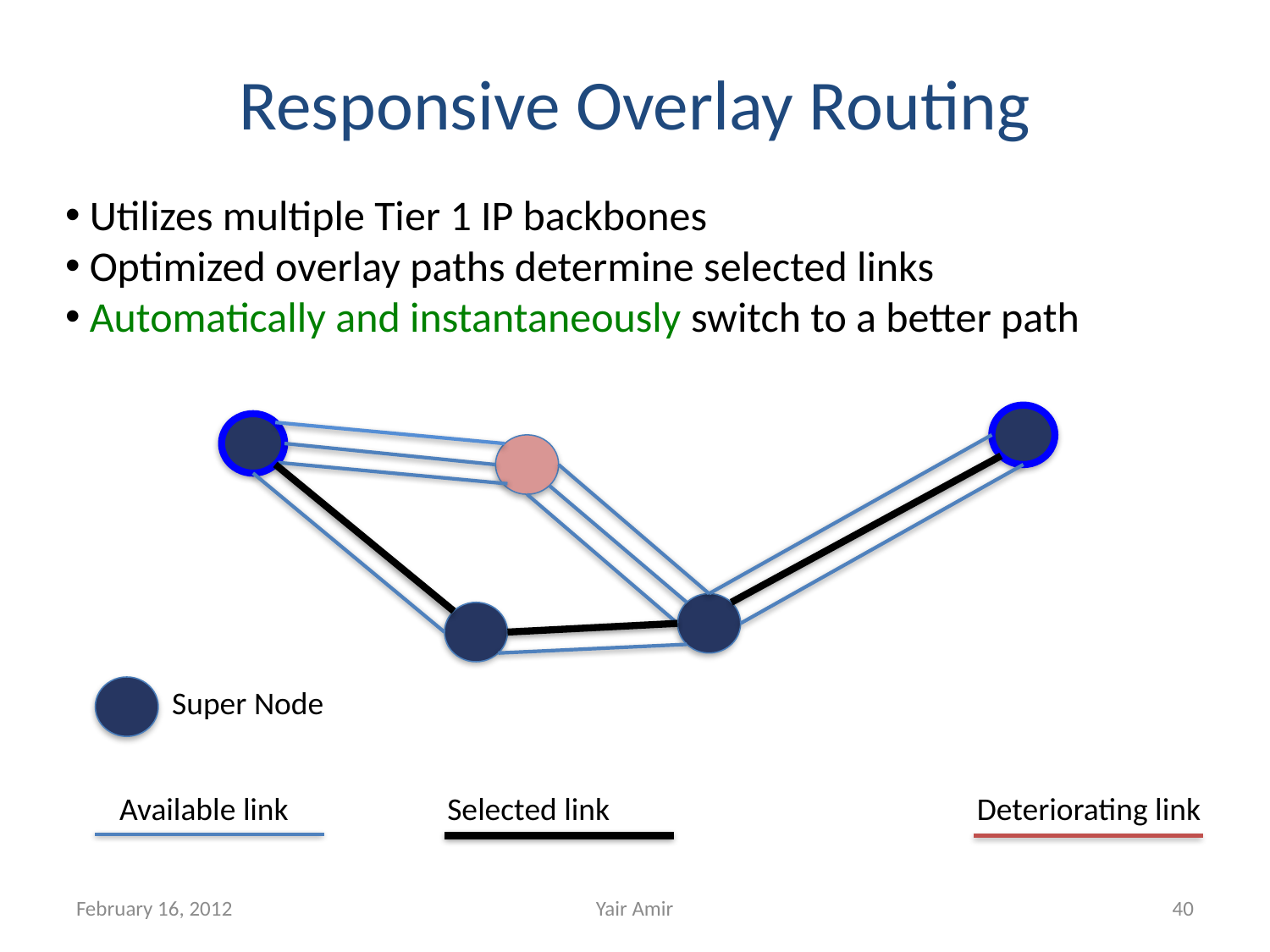

Responsive Overlay Routing
 Utilizes multiple Tier 1 IP backbones
 Optimized overlay paths determine selected links
 Automatically and instantaneously switch to a better path

Super Node
Available link
Selected link
Deteriorating link
February 16, 2012
Yair Amir
40